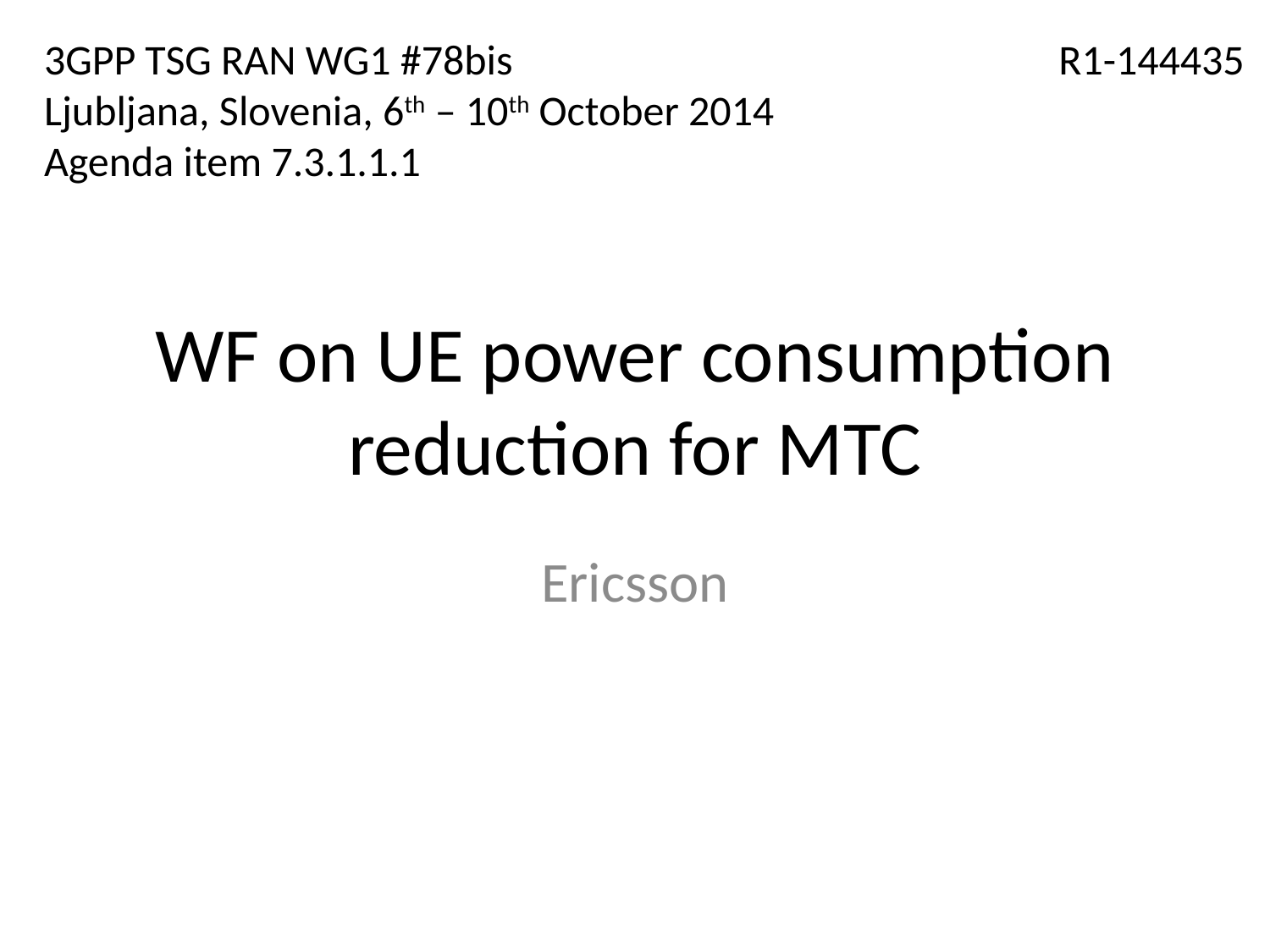

3GPP TSG RAN WG1 #78bis
Ljubljana, Slovenia, 6th – 10th October 2014
Agenda item 7.3.1.1.1
R1-144435
# WF on UE power consumption reduction for MTC
Ericsson